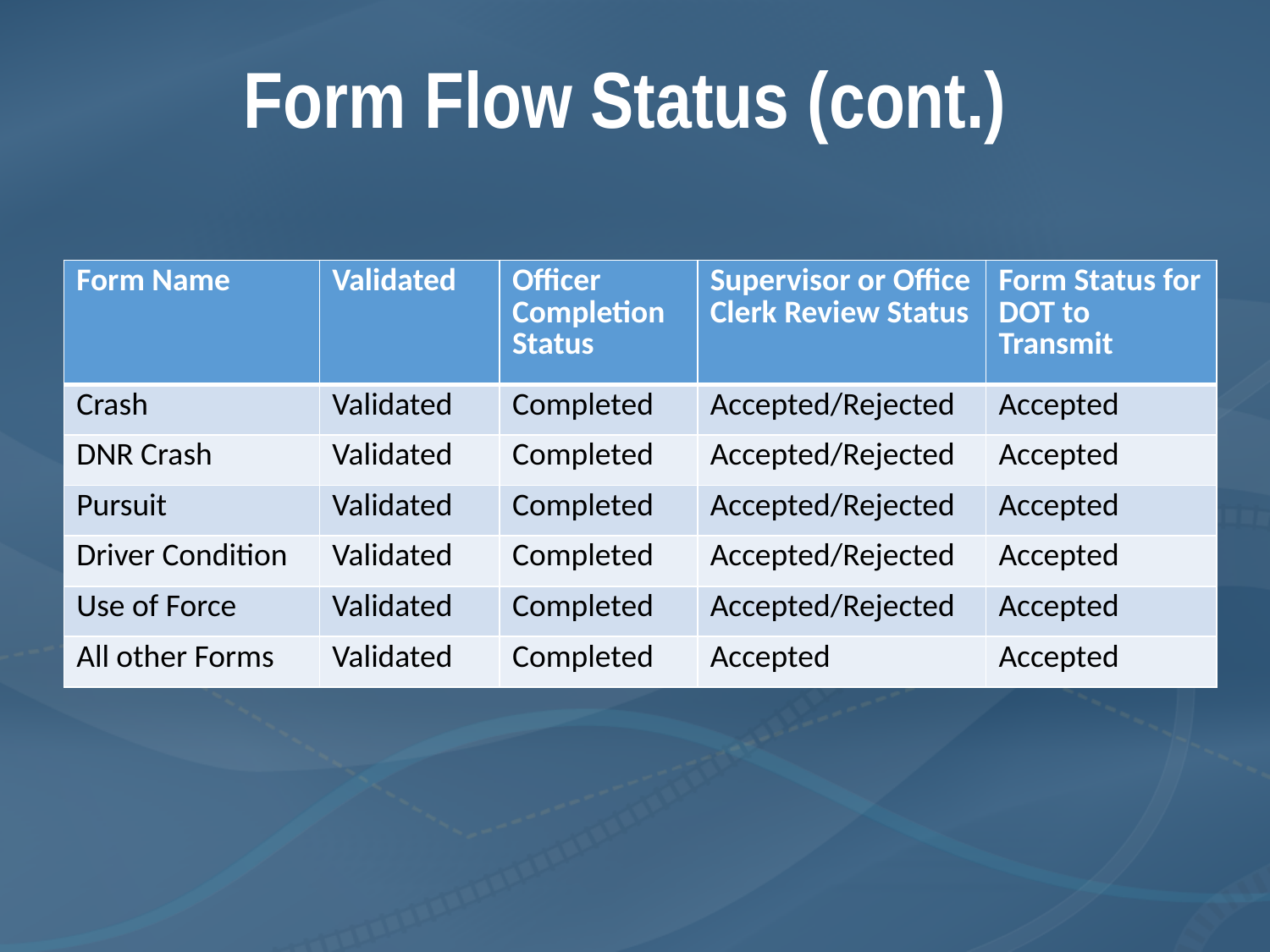

# Form Flow Status (cont.)
| Form Name | Validated | Officer Completion Status | Supervisor or Office Clerk Review Status | Form Status for DOT to Transmit |
| --- | --- | --- | --- | --- |
| Crash | Validated | Completed | Accepted/Rejected | Accepted |
| DNR Crash | Validated | Completed | Accepted/Rejected | Accepted |
| Pursuit | Validated | Completed | Accepted/Rejected | Accepted |
| Driver Condition | Validated | Completed | Accepted/Rejected | Accepted |
| Use of Force | Validated | Completed | Accepted/Rejected | Accepted |
| All other Forms | Validated | Completed | Accepted | Accepted |